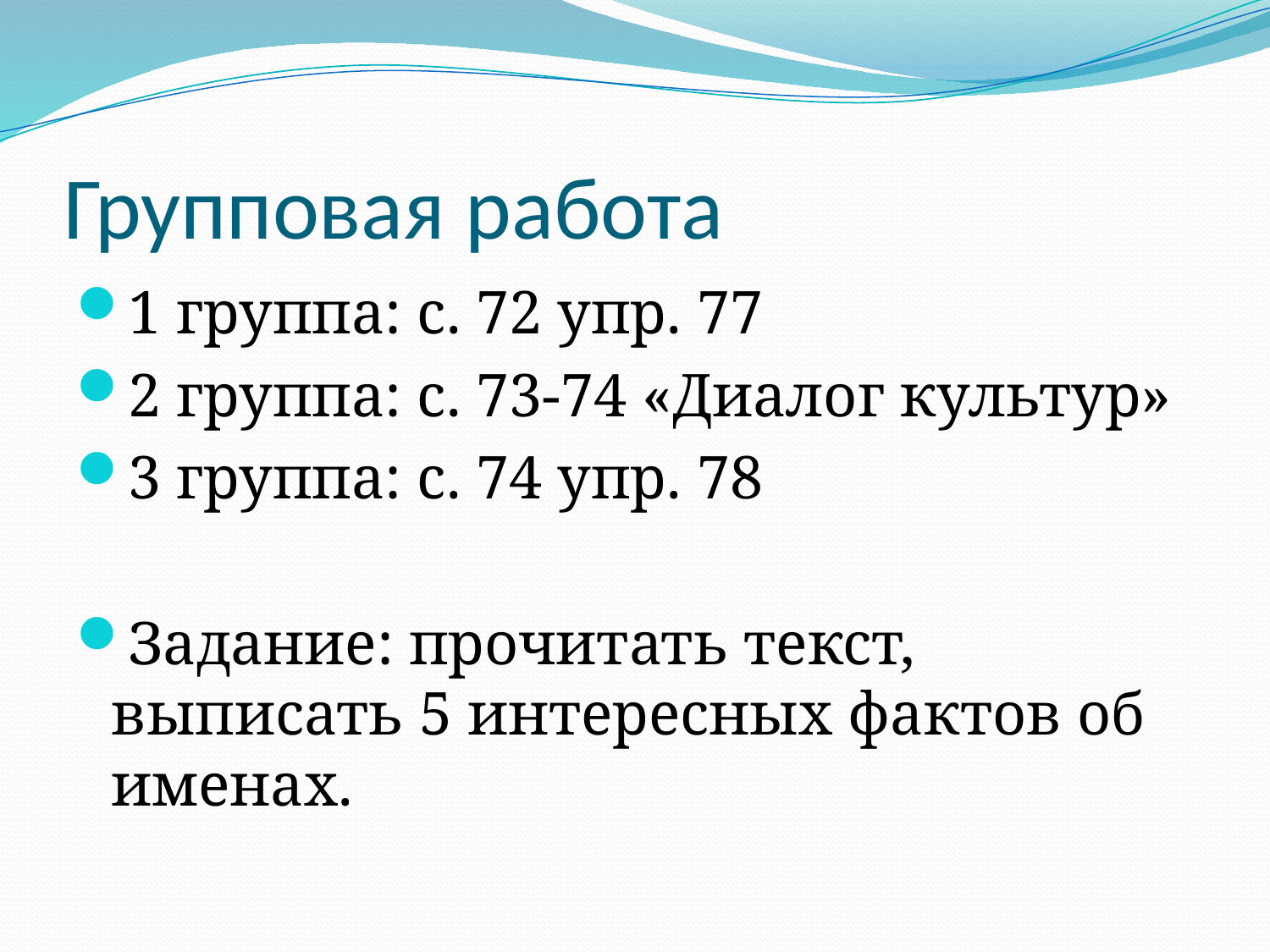

# Групповая работа
1 группа: с. 72 упр. 77
2 группа: с. 73-74 «Диалог культур»
3 группа: с. 74 упр. 78

Задание: прочитать текст, выписать 5 интересных фактов об именах.